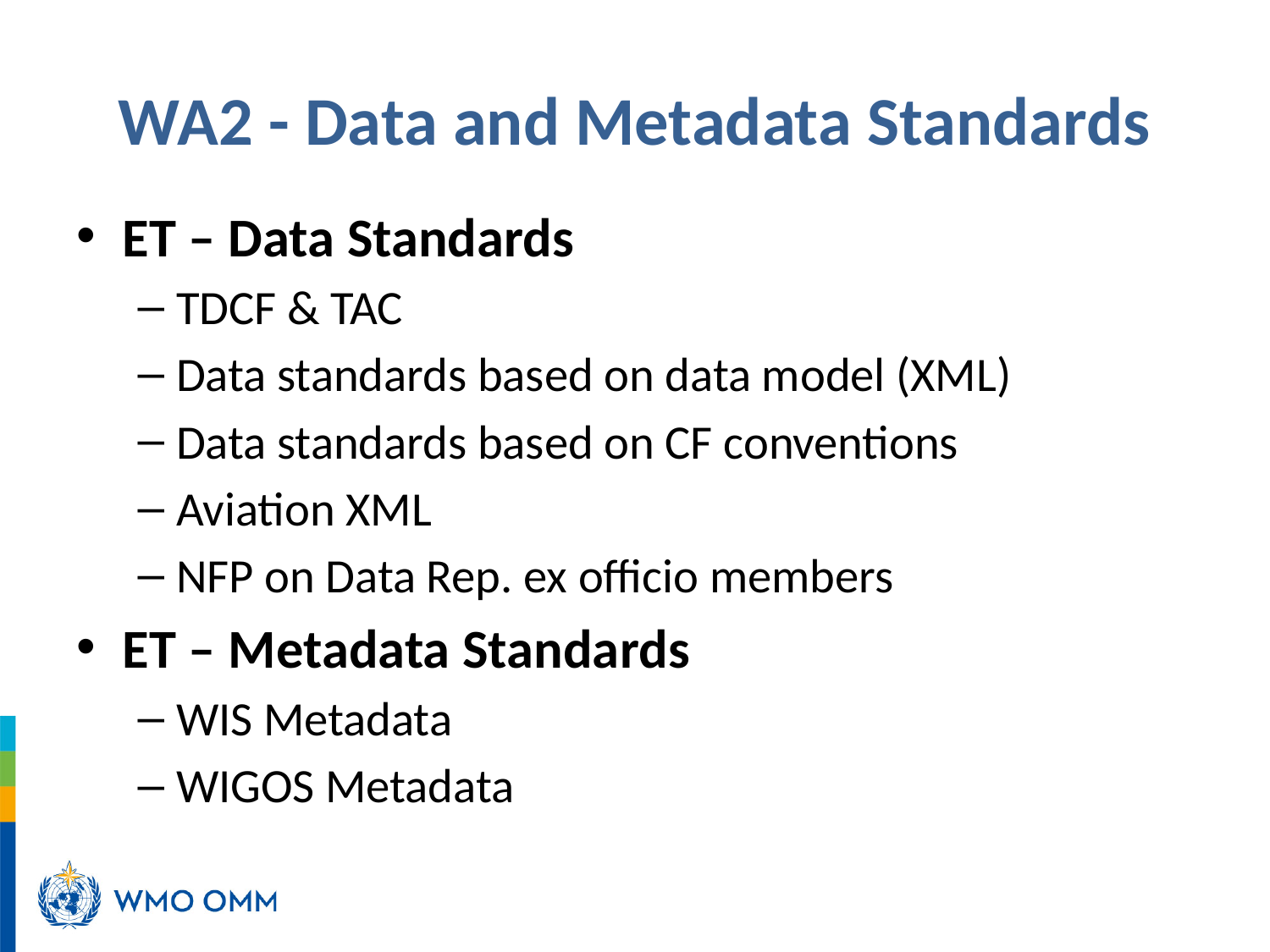

# WA2 - Data and Metadata Standards
ET – Data Standards
TDCF & TAC
Data standards based on data model (XML)
Data standards based on CF conventions
Aviation XML
NFP on Data Rep. ex officio members
ET – Metadata Standards
WIS Metadata
WIGOS Metadata